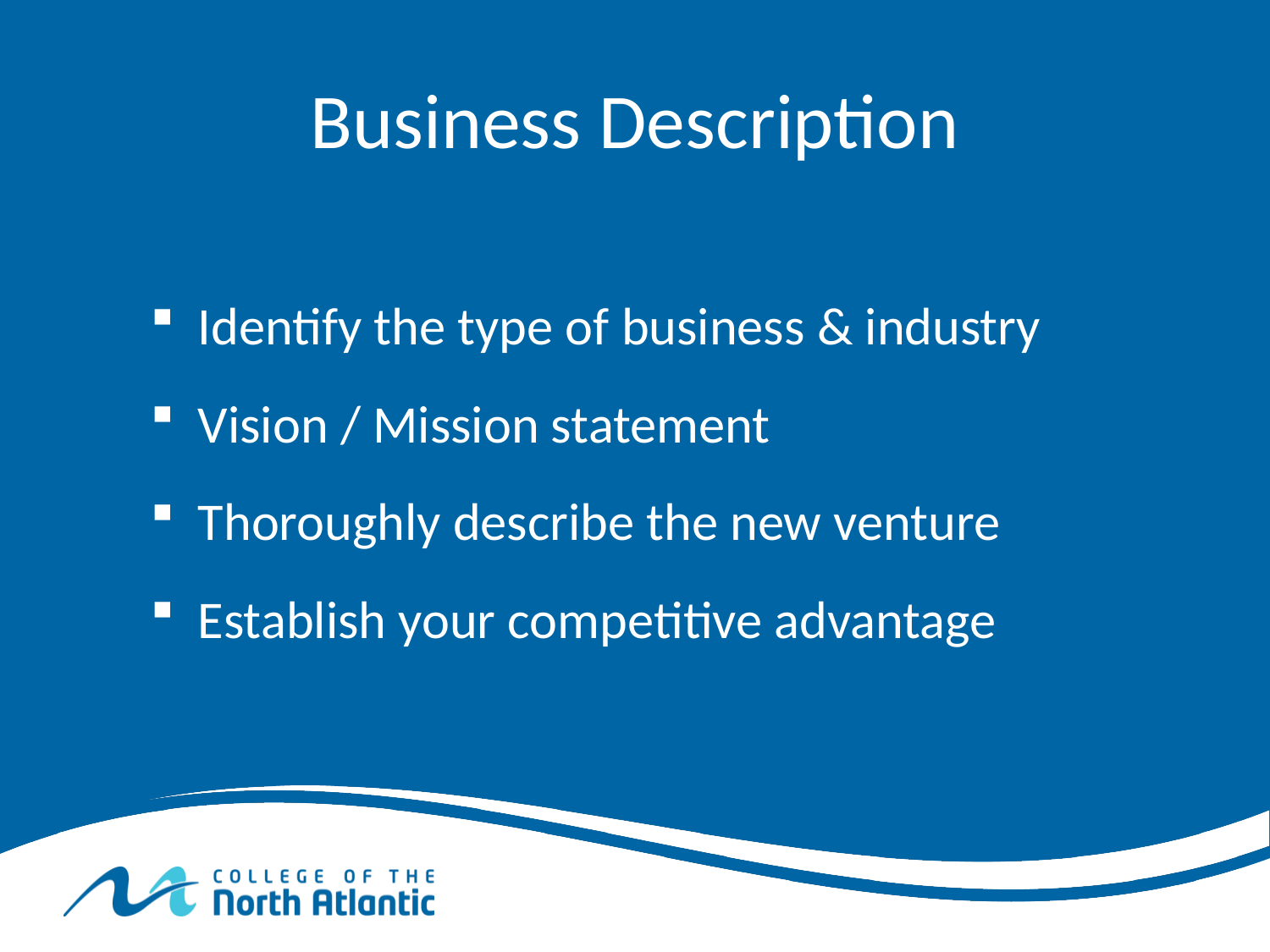

# Business Description
Identify the type of business & industry
Vision / Mission statement
Thoroughly describe the new venture
Establish your competitive advantage